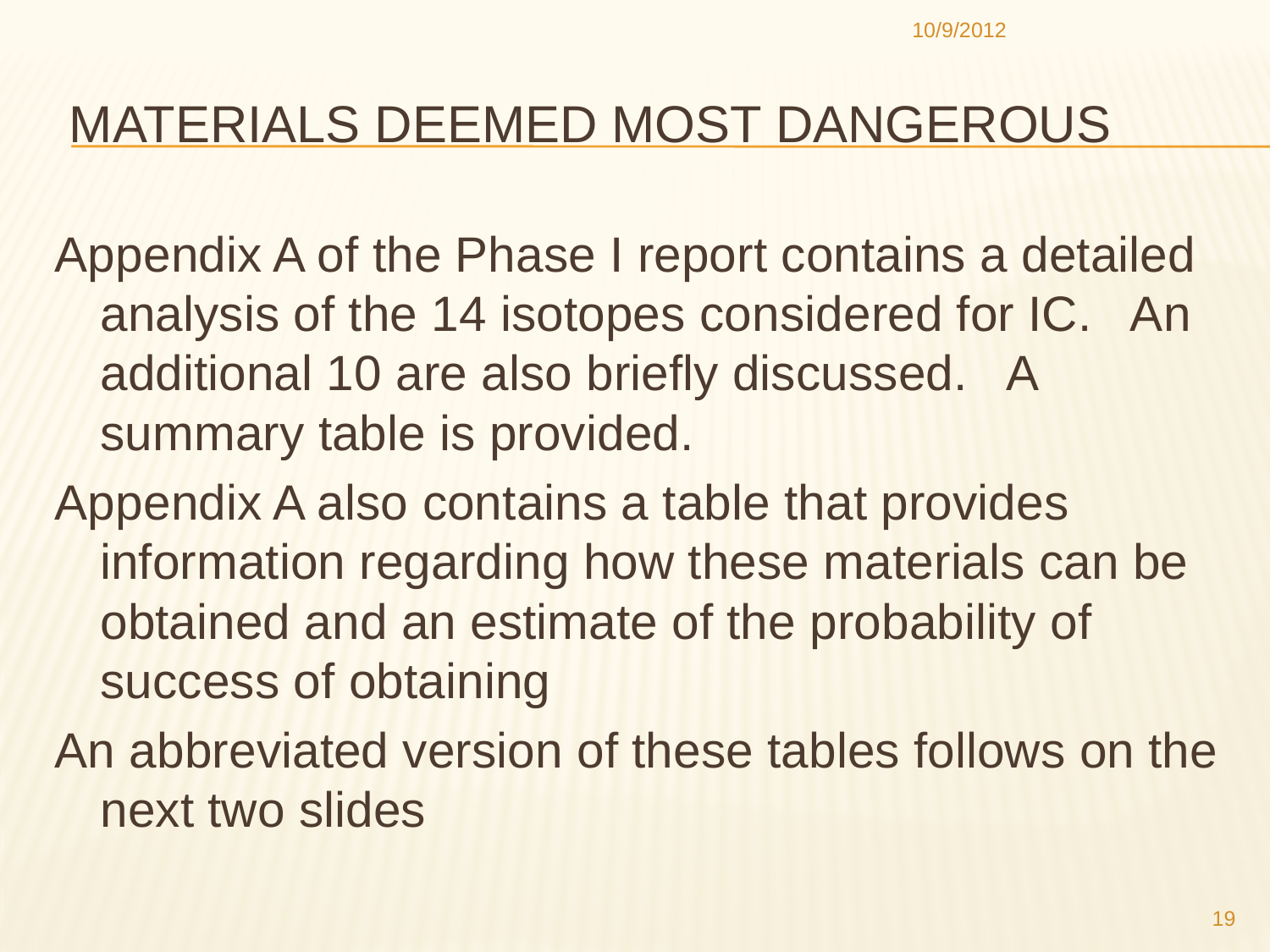

10/9/2012
# Materials deemed most dangerous
Appendix A of the Phase I report contains a detailed analysis of the 14 isotopes considered for IC.   An additional 10 are also briefly discussed.   A summary table is provided.
Appendix A also contains a table that provides information regarding how these materials can be obtained and an estimate of the probability of success of obtaining
An abbreviated version of these tables follows on the next two slides

19